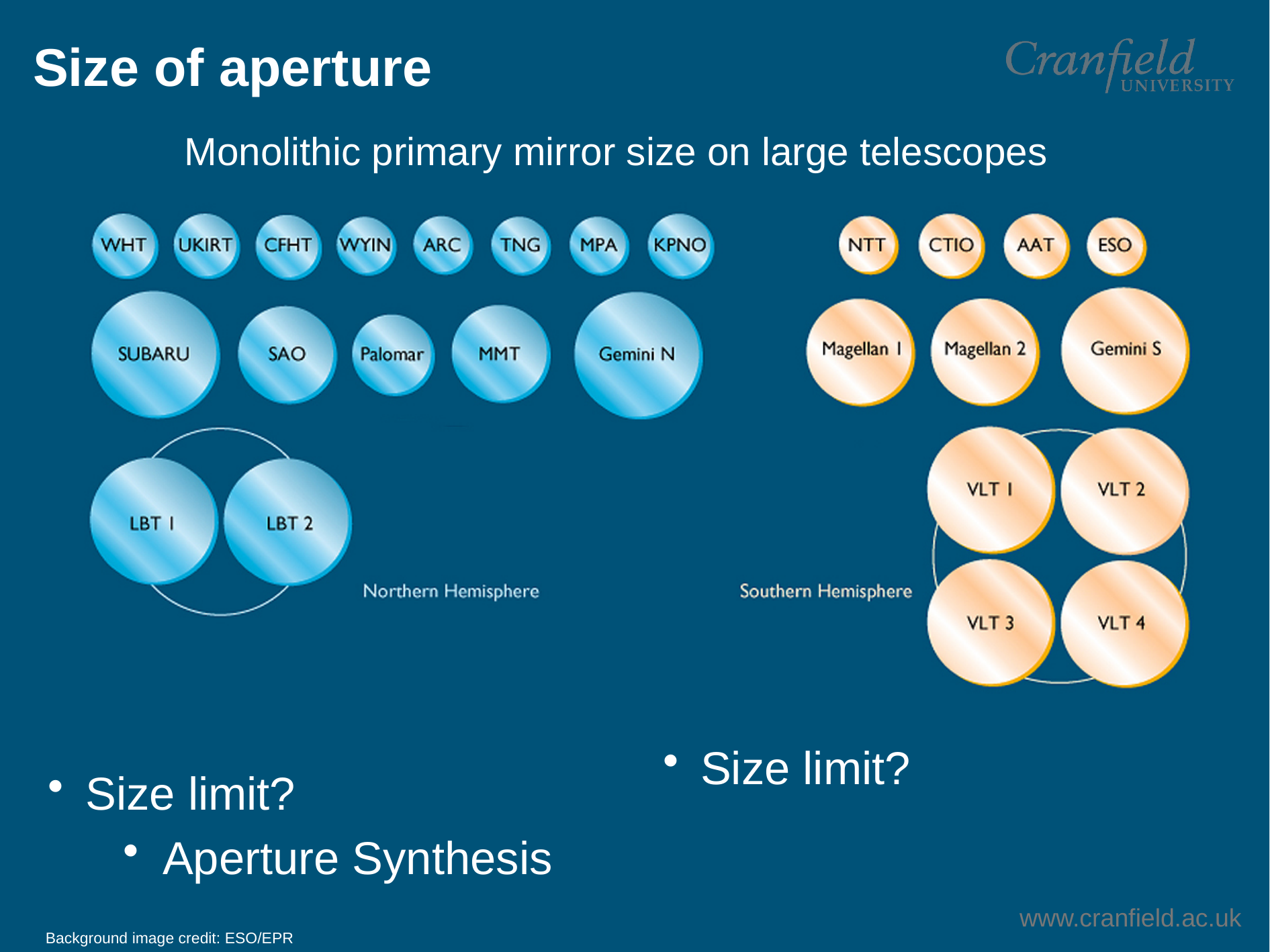

# Size of aperture
Monolithic primary mirror size on large telescopes
Size limit?
Size limit?
Aperture Synthesis
Background image credit: ESO/EPR